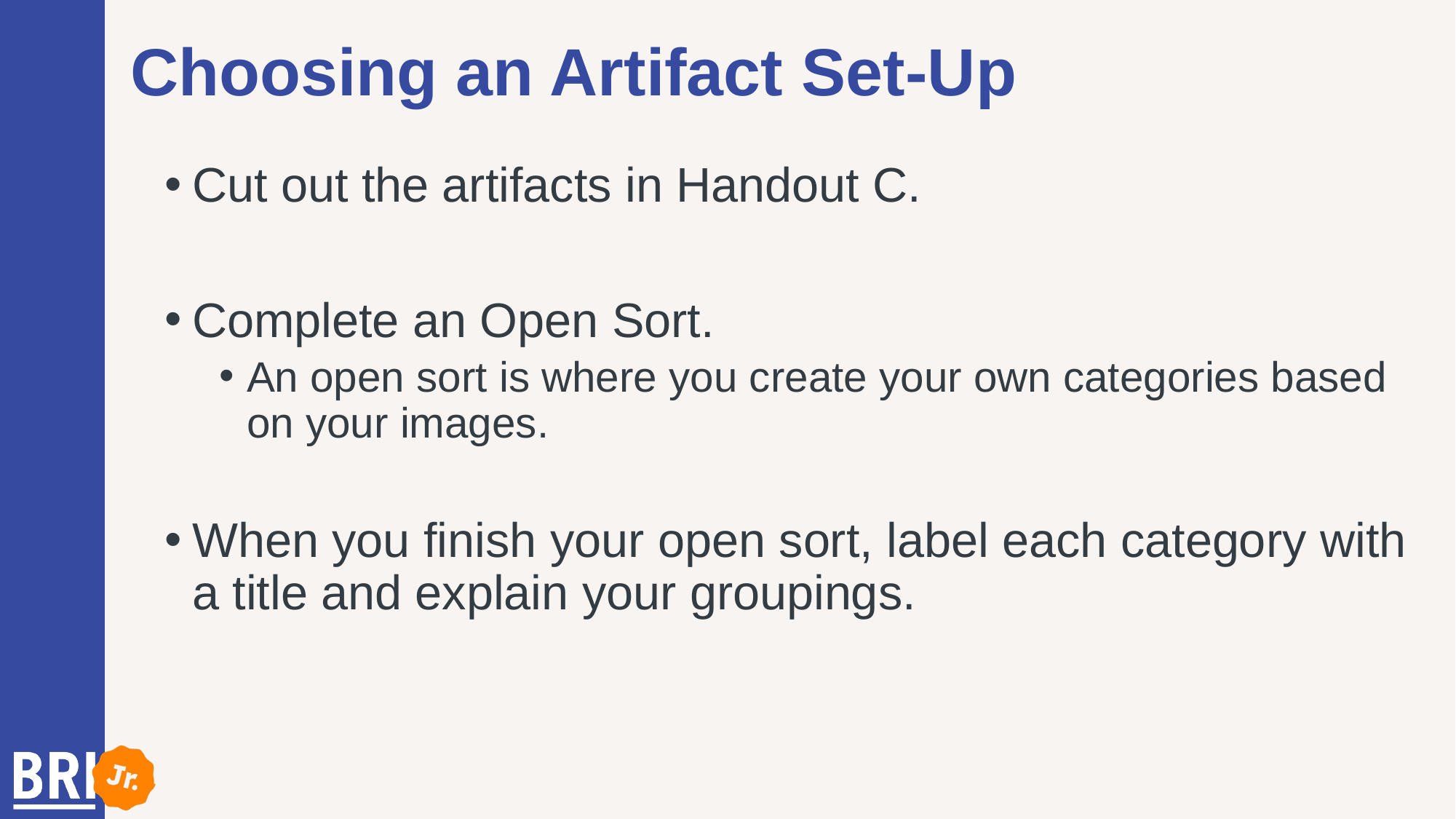

# Choosing an Artifact Set-Up
Cut out the artifacts in Handout C.

Complete an Open Sort.
An open sort is where you create your own categories based on your images.

When you finish your open sort, label each category with a title and explain your groupings.